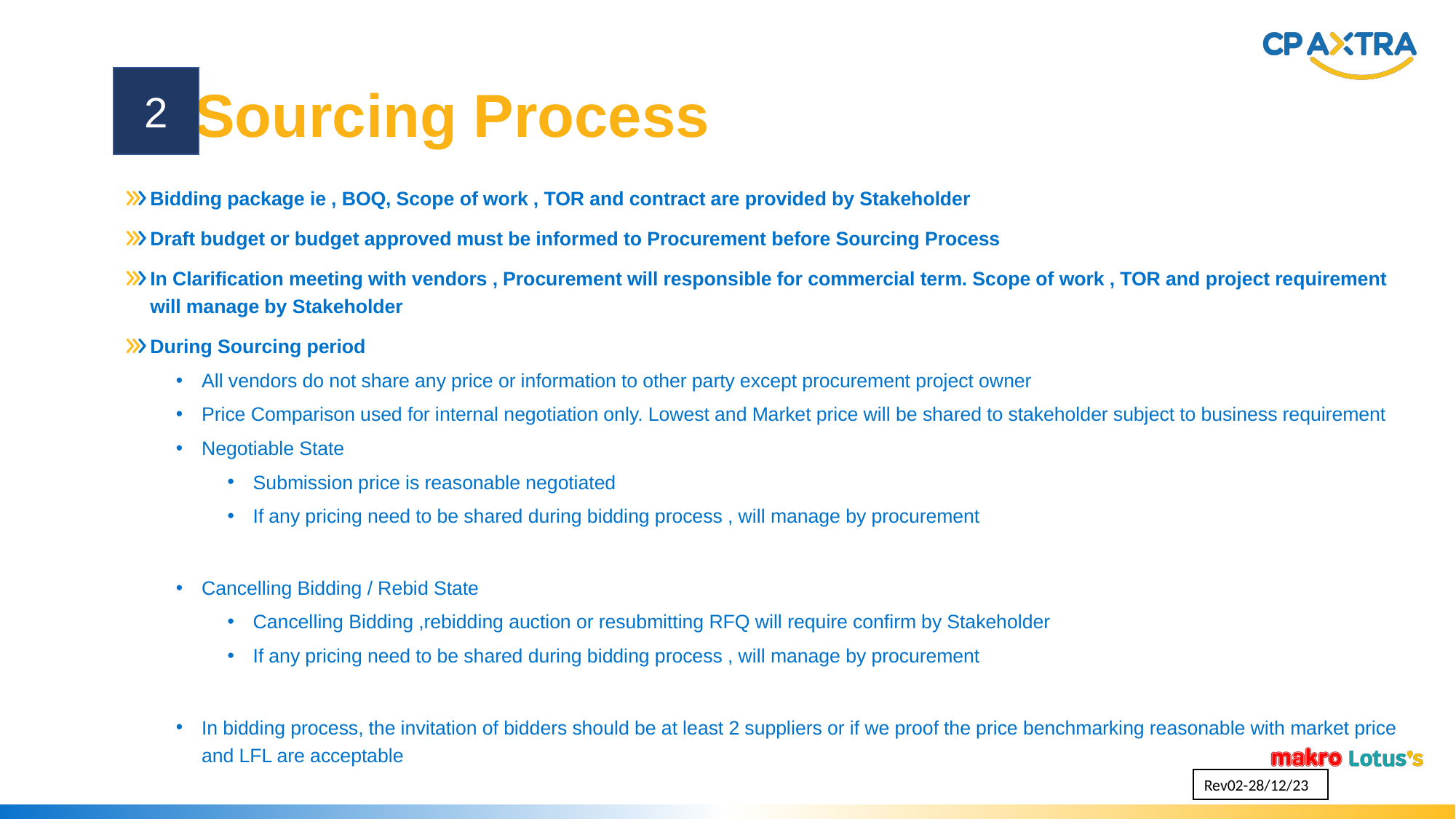

Sourcing Process
2
Bidding package ie , BOQ, Scope of work , TOR and contract are provided by Stakeholder
Draft budget or budget approved must be informed to Procurement before Sourcing Process
In Clarification meeting with vendors , Procurement will responsible for commercial term. Scope of work , TOR and project requirement will manage by Stakeholder
During Sourcing period
All vendors do not share any price or information to other party except procurement project owner
Price Comparison used for internal negotiation only. Lowest and Market price will be shared to stakeholder subject to business requirement
Negotiable State
Submission price is reasonable negotiated
If any pricing need to be shared during bidding process , will manage by procurement

Cancelling Bidding / Rebid State
Cancelling Bidding ,rebidding auction or resubmitting RFQ will require confirm by Stakeholder
If any pricing need to be shared during bidding process , will manage by procurement

In bidding process, the invitation of bidders should be at least 2 suppliers or if we proof the price benchmarking reasonable with market price and LFL are acceptable
Rev02-28/12/23